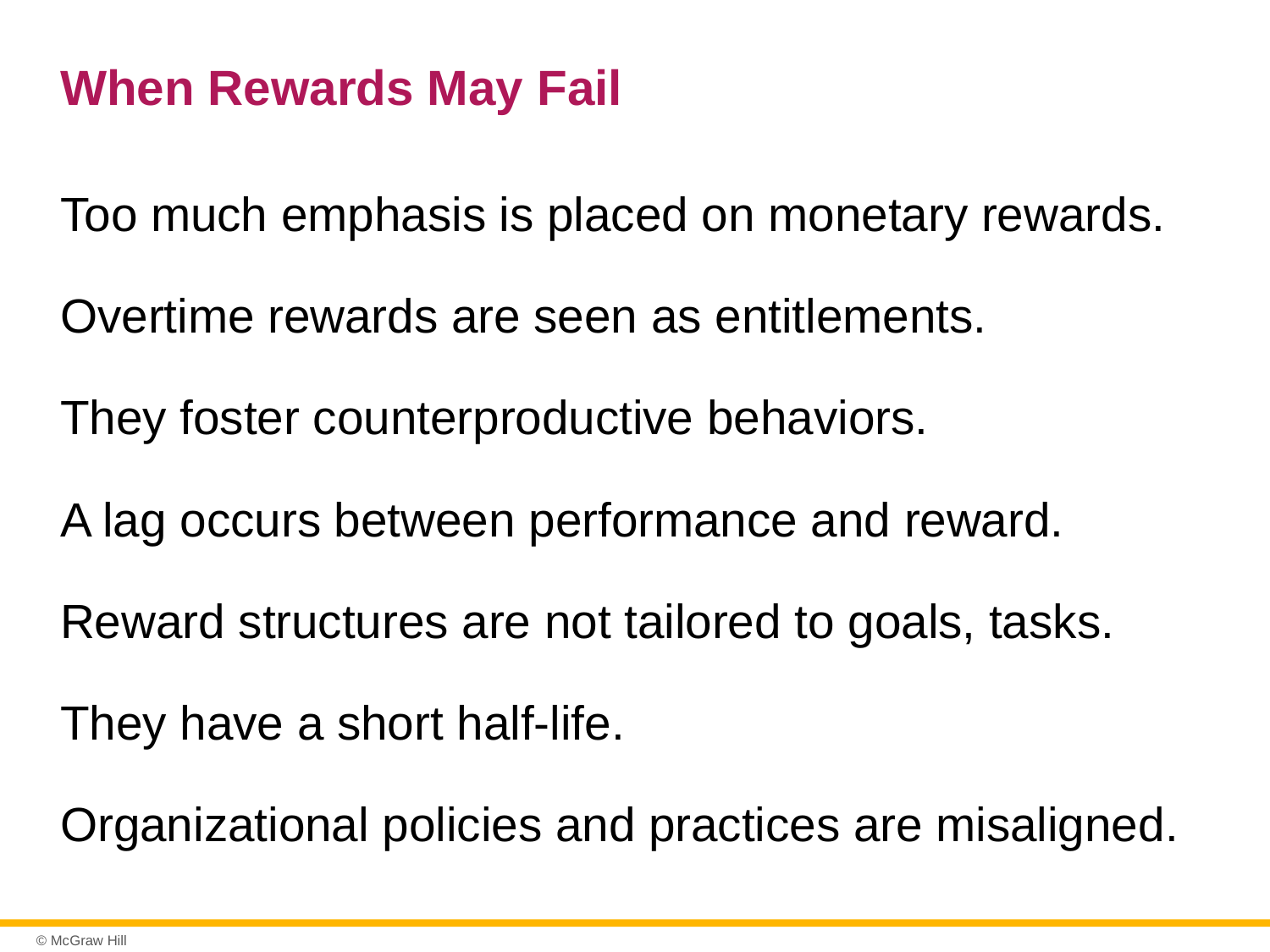

# When Rewards May Fail
Too much emphasis is placed on monetary rewards.
Overtime rewards are seen as entitlements.
They foster counterproductive behaviors.
A lag occurs between performance and reward.
Reward structures are not tailored to goals, tasks.
They have a short half-life.
Organizational policies and practices are misaligned.